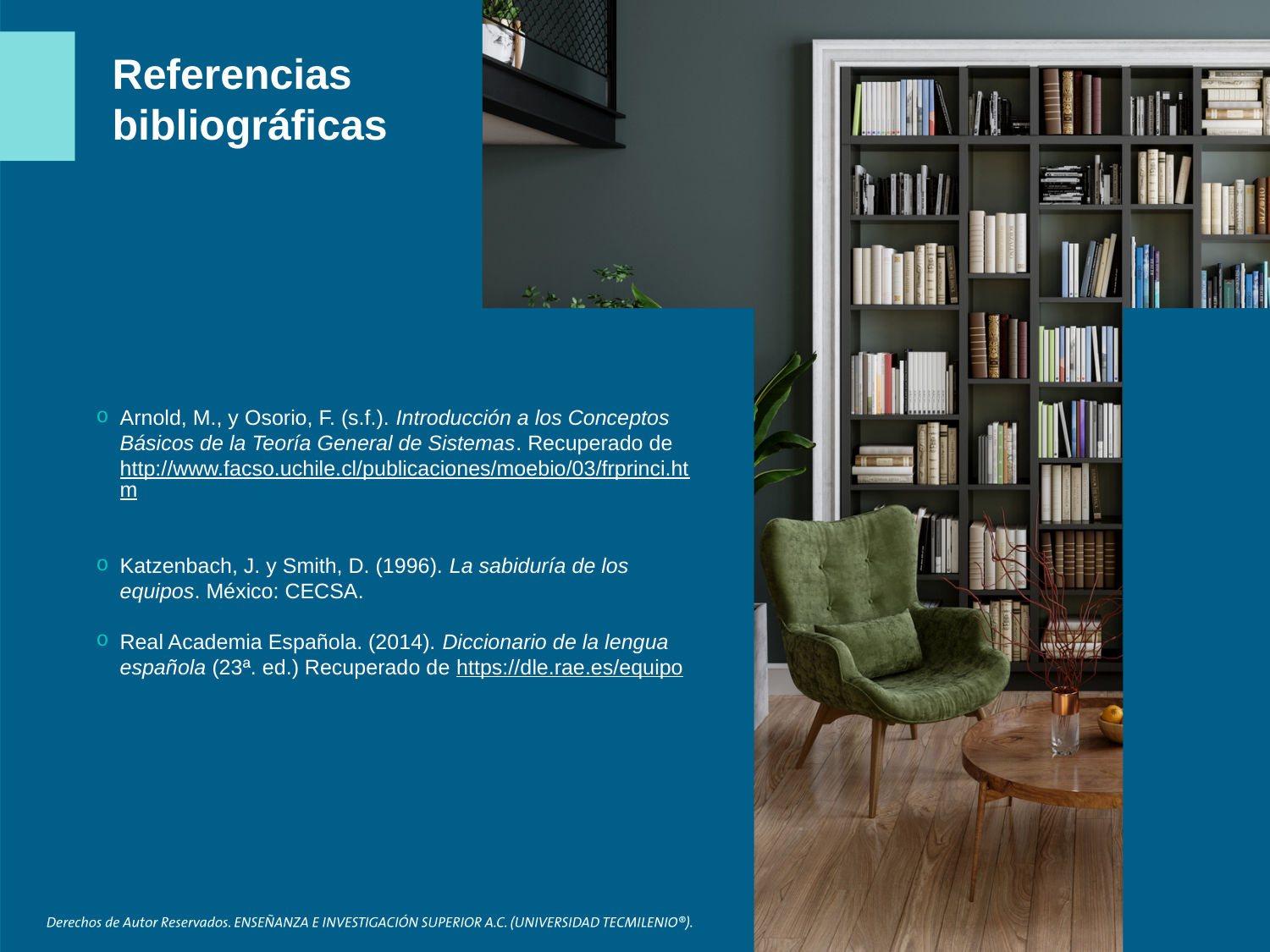

Arnold, M., y Osorio, F. (s.f.). Introducción a los Conceptos Básicos de la Teoría General de Sistemas. Recuperado de http://www.facso.uchile.cl/publicaciones/moebio/03/frprinci.htm
Katzenbach, J. y Smith, D. (1996). La sabiduría de los equipos. México: CECSA.
Real Academia Española. (2014). Diccionario de la lengua española (23ª. ed.) Recuperado de https://dle.rae.es/equipo